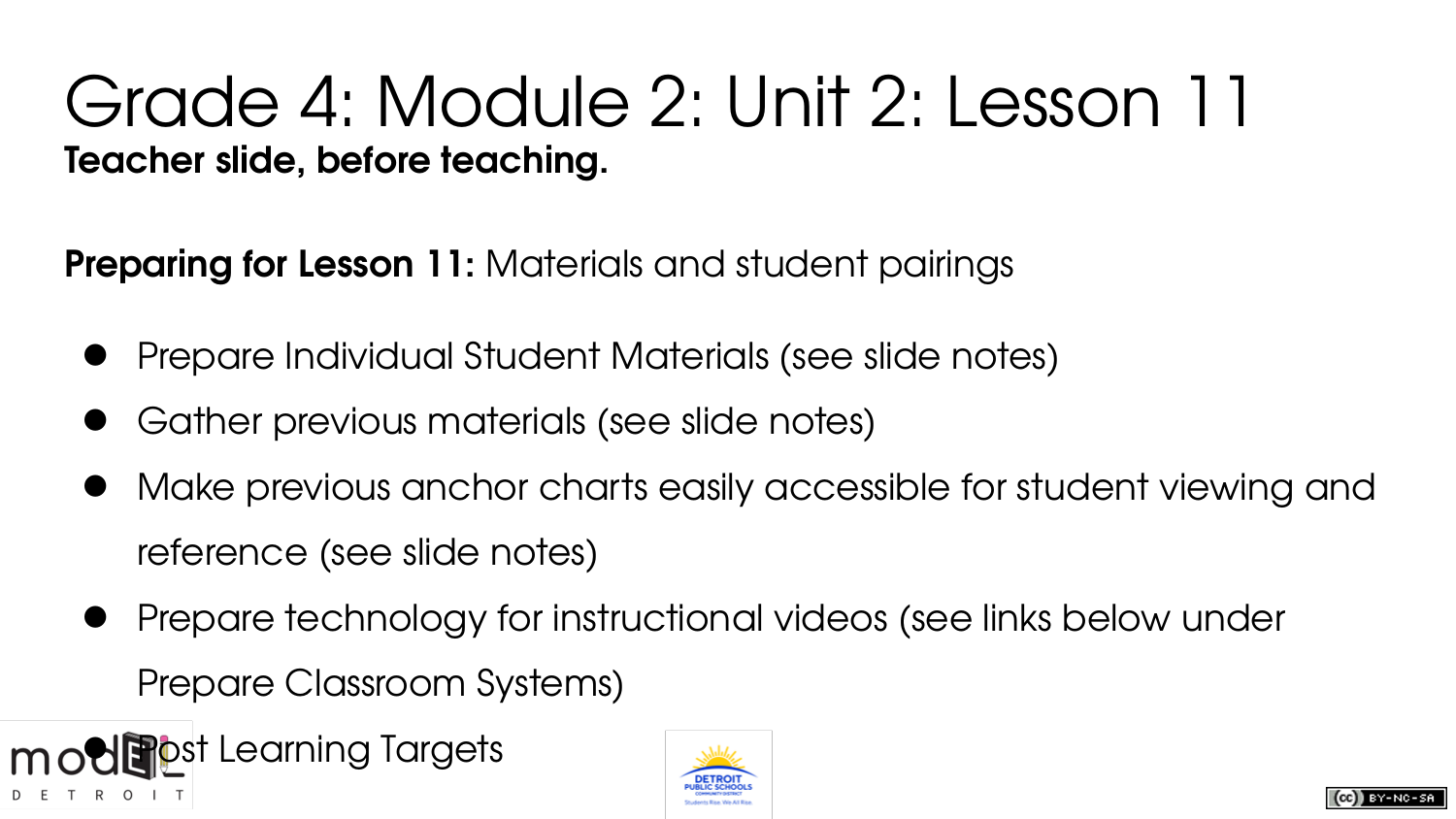

# Grade 4: Module 2: Unit 2: Lesson 11
Teacher slide, before teaching.
Preparing for Lesson 11: Materials and student pairings

Prepare Individual Student Materials (see slide notes)
Gather previous materials (see slide notes)
Make previous anchor charts easily accessible for student viewing and reference (see slide notes)
Prepare technology for instructional videos (see links below under Prepare Classroom Systems)
Post Learning Targets